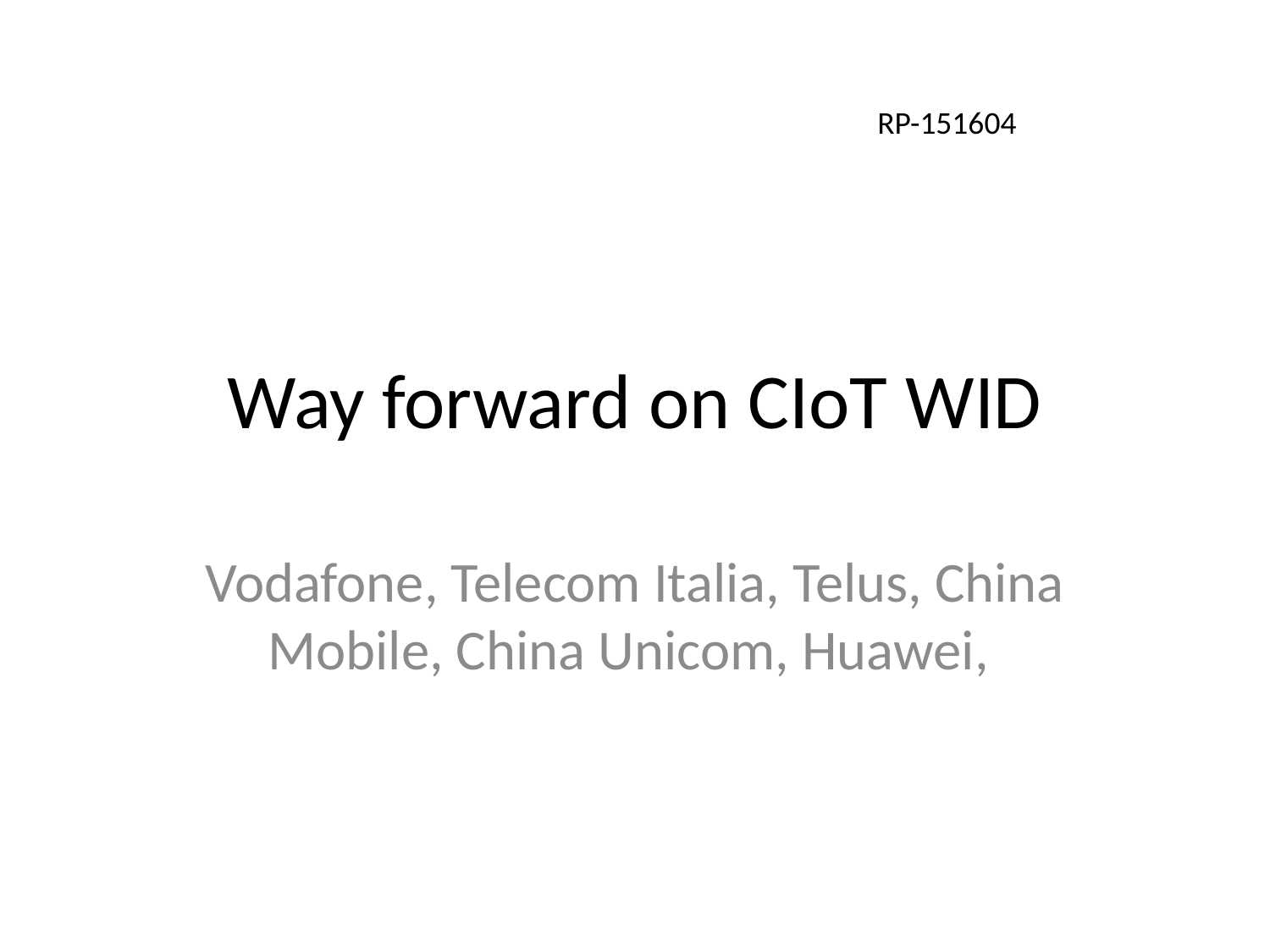

RP-151604
# Way forward on CIoT WID
Vodafone, Telecom Italia, Telus, China Mobile, China Unicom, Huawei,